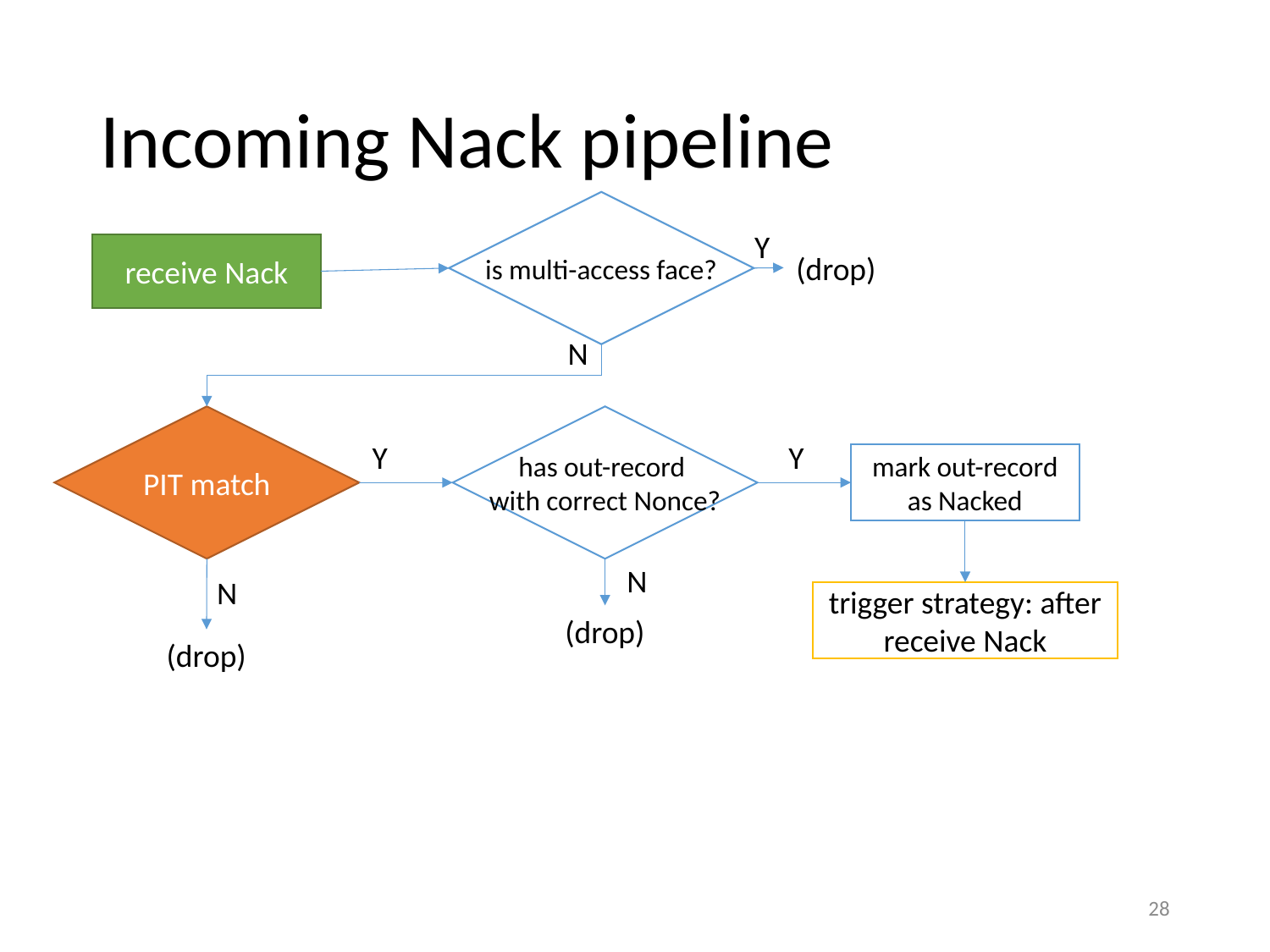

# Incoming Nack pipeline
is multi-access face?
Y
receive Nack
(drop)
N
PIT match
has out-record
with correct Nonce?
Y
Y
mark out-record as Nacked
N
N
trigger strategy: after receive Nack
(drop)
(drop)
28